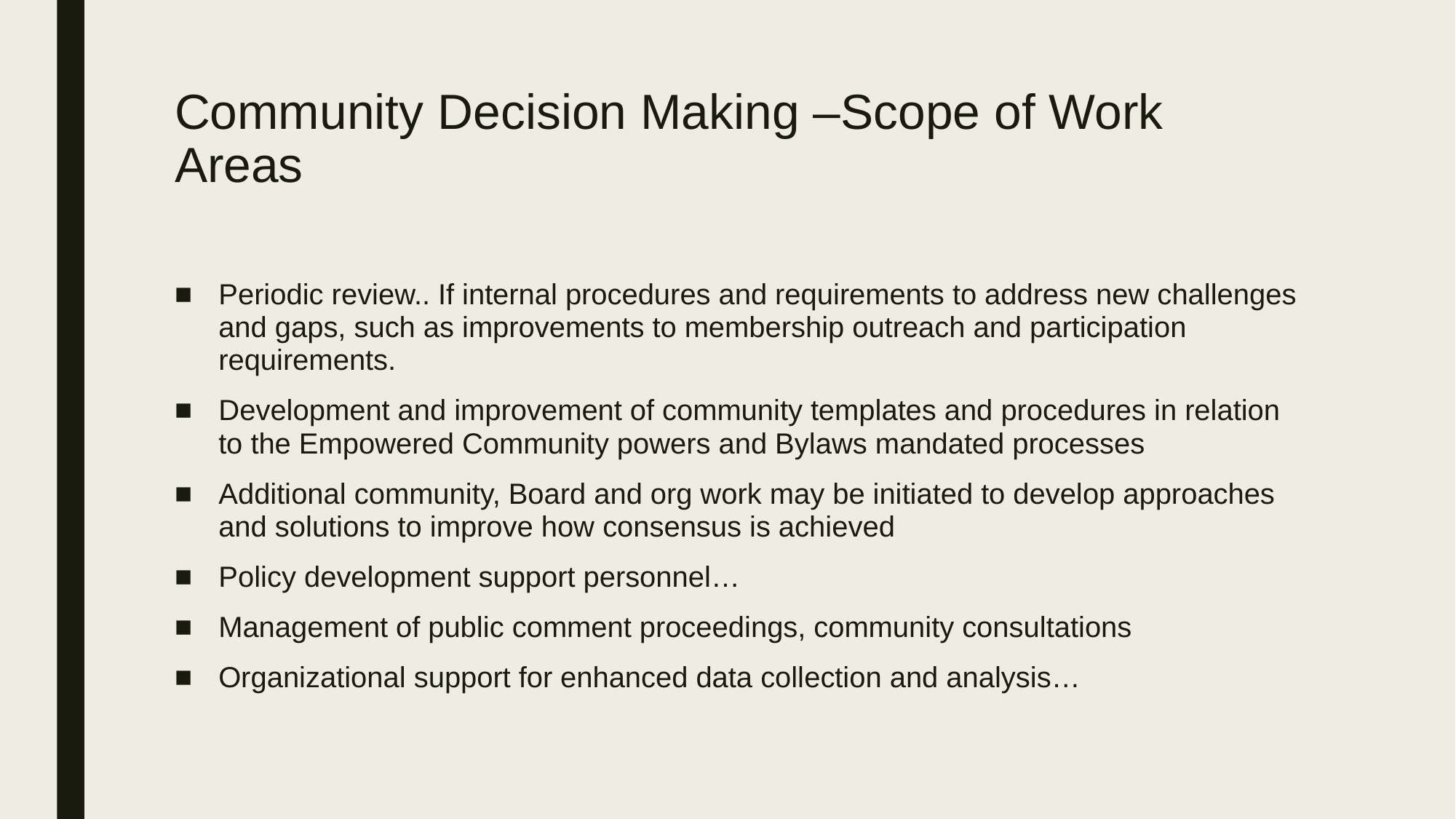

# Community Decision Making –Scope of Work Areas
Periodic review.. If internal procedures and requirements to address new challenges and gaps, such as improvements to membership outreach and participation requirements.
Development and improvement of community templates and procedures in relation to the Empowered Community powers and Bylaws mandated processes
Additional community, Board and org work may be initiated to develop approaches and solutions to improve how consensus is achieved
Policy development support personnel…
Management of public comment proceedings, community consultations
Organizational support for enhanced data collection and analysis…